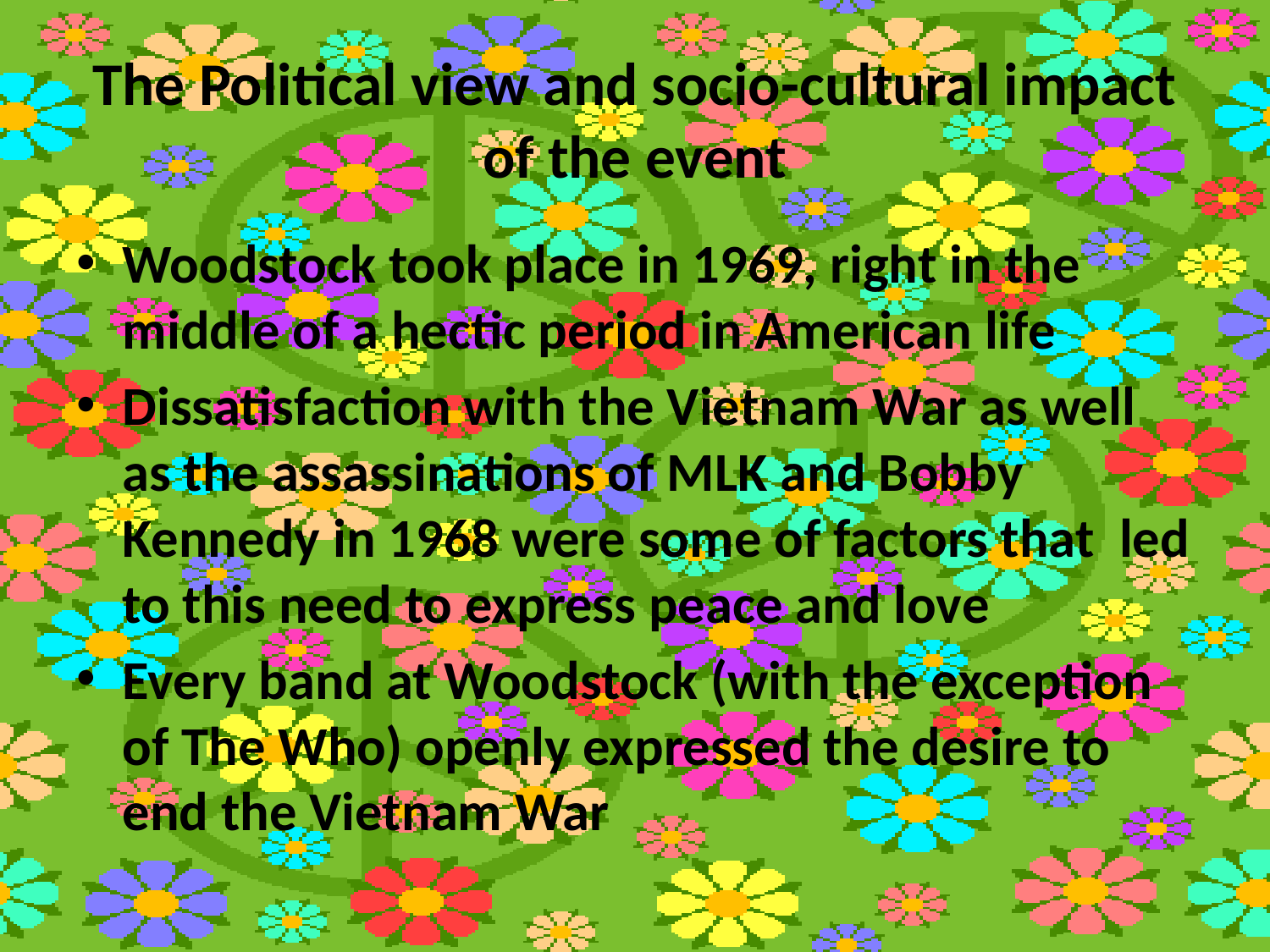

# The Political view and socio-cultural impact of the event
Woodstock took place in 1969, right in the middle of a hectic period in American life
Dissatisfaction with the Vietnam War as well as the assassinations of MLK and Bobby Kennedy in 1968 were some of factors that  led to this need to express peace and love
Every band at Woodstock (with the exception of The Who) openly expressed the desire to end the Vietnam War